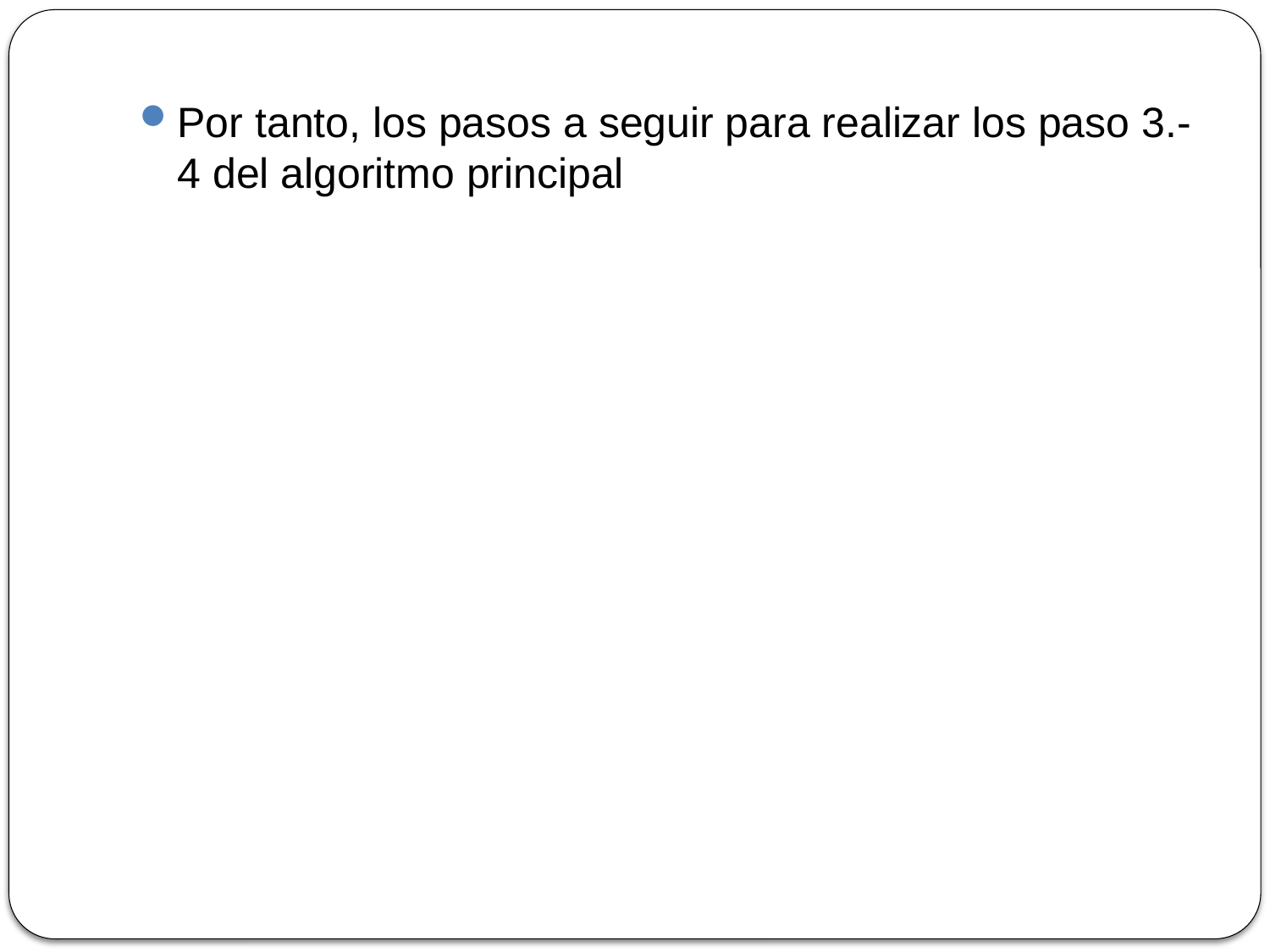

Por tanto, los pasos a seguir para realizar los paso 3.-4 del algoritmo principal